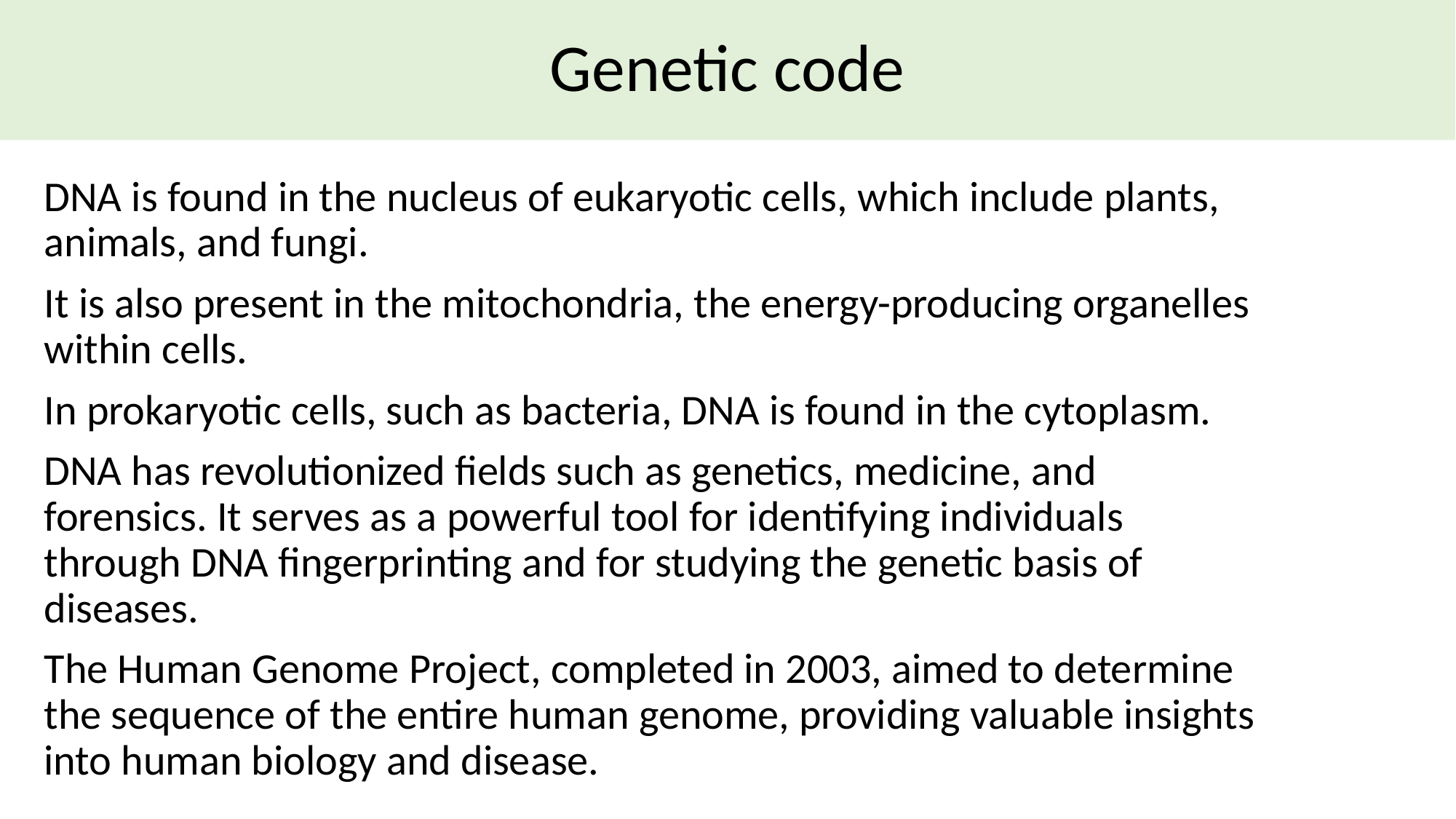

Genetic code
DNA is found in the nucleus of eukaryotic cells, which include plants, animals, and fungi.
It is also present in the mitochondria, the energy-producing organelles within cells.
In prokaryotic cells, such as bacteria, DNA is found in the cytoplasm.
DNA has revolutionized fields such as genetics, medicine, and forensics. It serves as a powerful tool for identifying individuals through DNA fingerprinting and for studying the genetic basis of diseases.
The Human Genome Project, completed in 2003, aimed to determine the sequence of the entire human genome, providing valuable insights into human biology and disease.